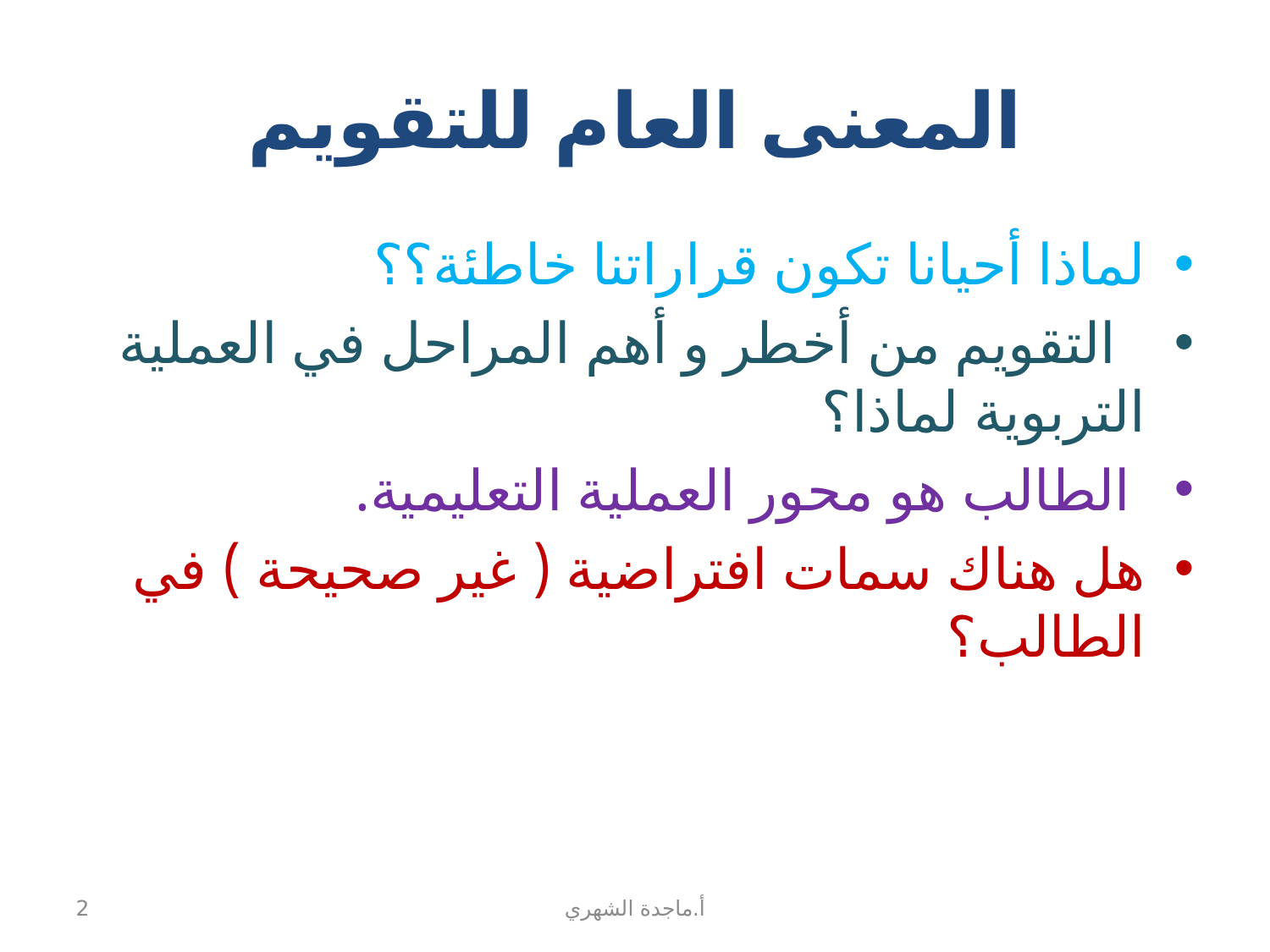

# المعنى العام للتقويم
لماذا أحيانا تكون قراراتنا خاطئة؟؟
  التقويم من أخطر و أهم المراحل في العملية التربوية لماذا؟
 الطالب هو محور العملية التعليمية.
هل هناك سمات افتراضية ( غير صحيحة ) في الطالب؟
2
أ.ماجدة الشهري